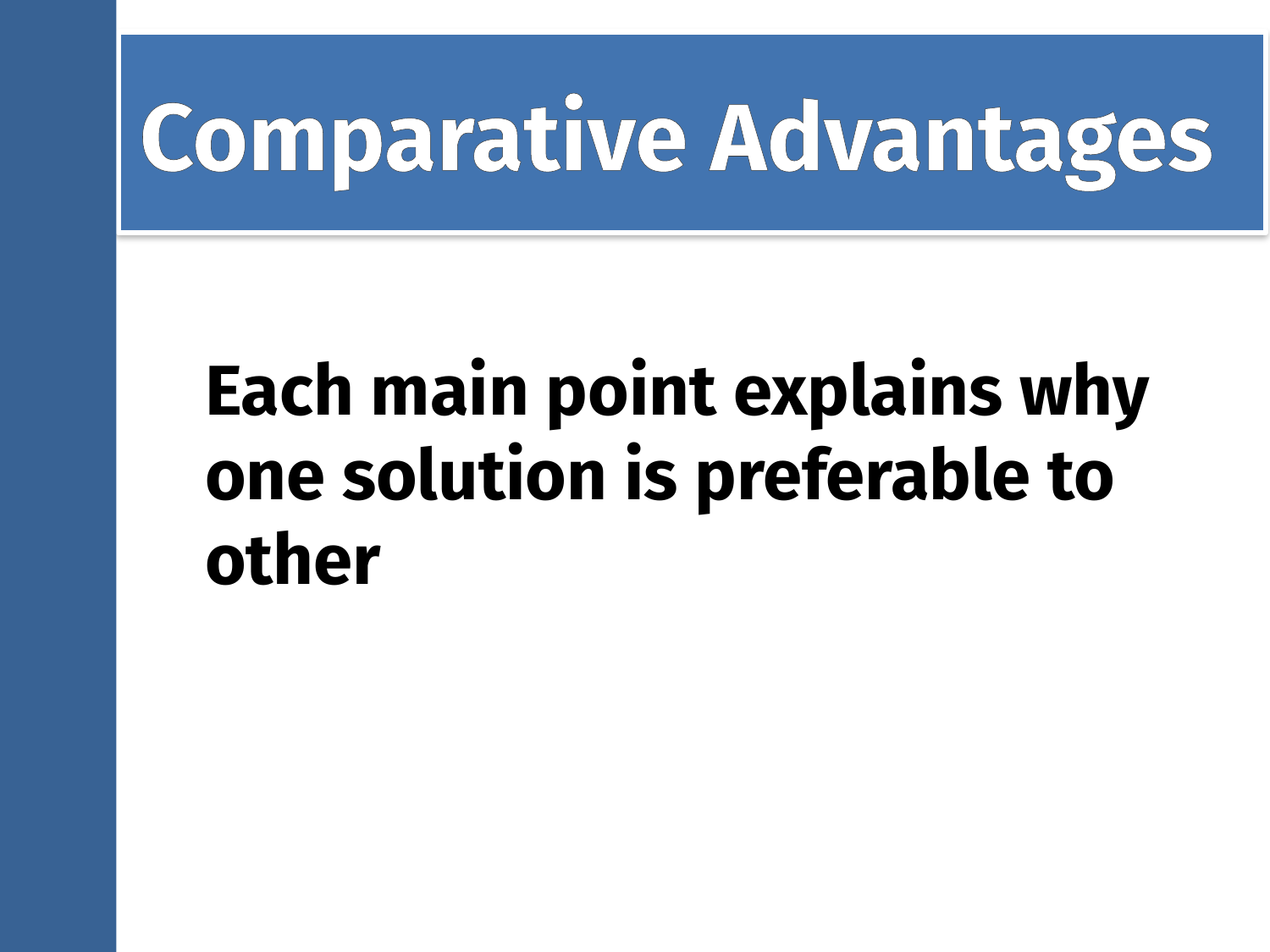

# Comparative Advantages
Each main point explains why one solution is preferable to other